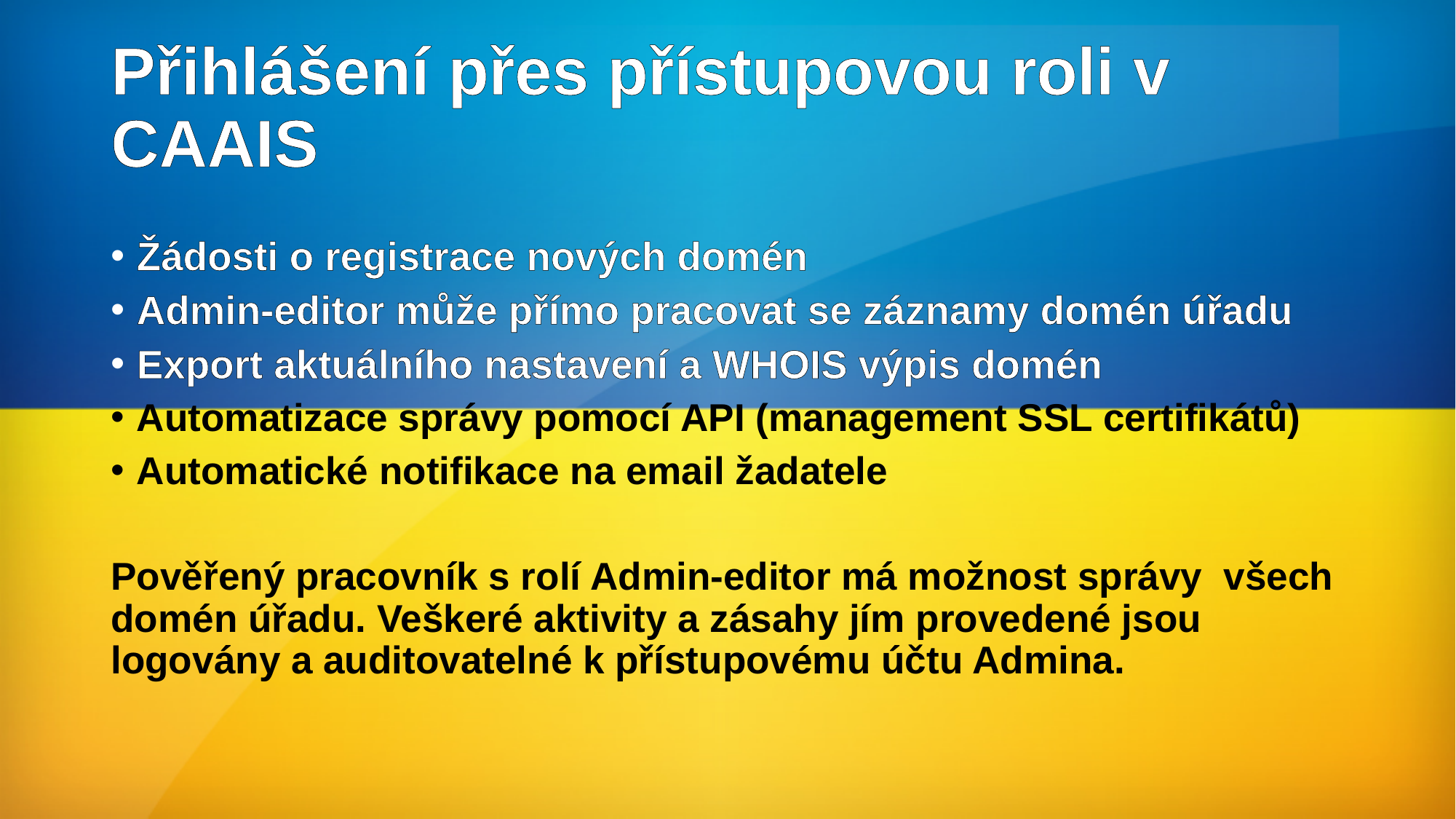

# Přihlášení přes přístupovou roli v CAAIS
Žádosti o registrace nových domén
Admin-editor může přímo pracovat se záznamy domén úřadu
Export aktuálního nastavení a WHOIS výpis domén
Automatizace správy pomocí API (management SSL certifikátů)
Automatické notifikace na email žadatele

Pověřený pracovník s rolí Admin-editor má možnost správy  všech domén úřadu. Veškeré aktivity a zásahy jím provedené jsou logovány a auditovatelné k přístupovému účtu Admina.